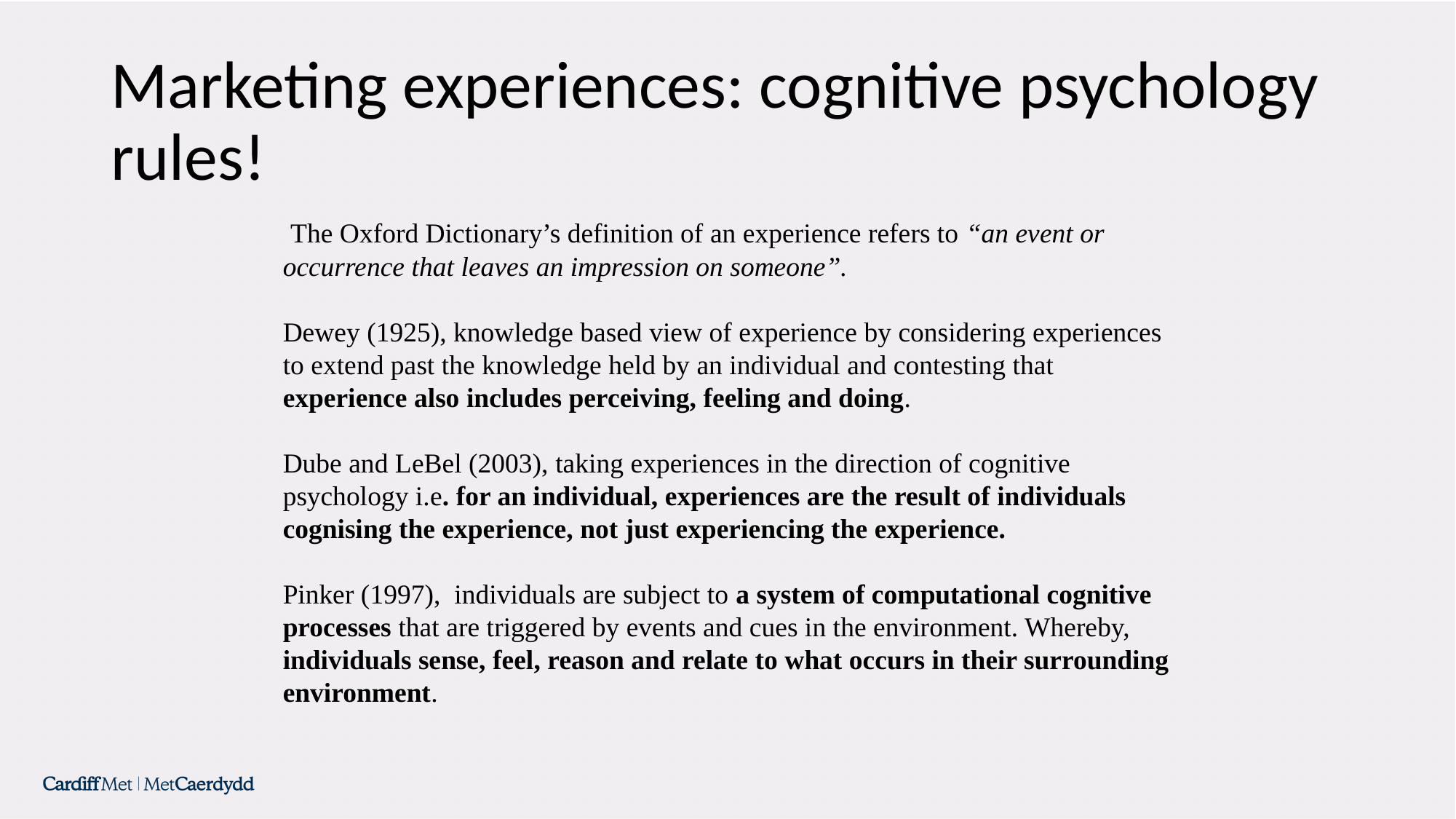

# Marketing experiences: cognitive psychology rules!

 The Oxford Dictionary’s definition of an experience refers to “an event or occurrence that leaves an impression on someone”.

Dewey (1925), knowledge based view of experience by considering experiences to extend past the knowledge held by an individual and contesting that experience also includes perceiving, feeling and doing.

Dube and LeBel (2003), taking experiences in the direction of cognitive psychology i.e. for an individual, experiences are the result of individuals cognising the experience, not just experiencing the experience.

Pinker (1997),  individuals are subject to a system of computational cognitive processes that are triggered by events and cues in the environment. Whereby, individuals sense, feel, reason and relate to what occurs in their surrounding environment.